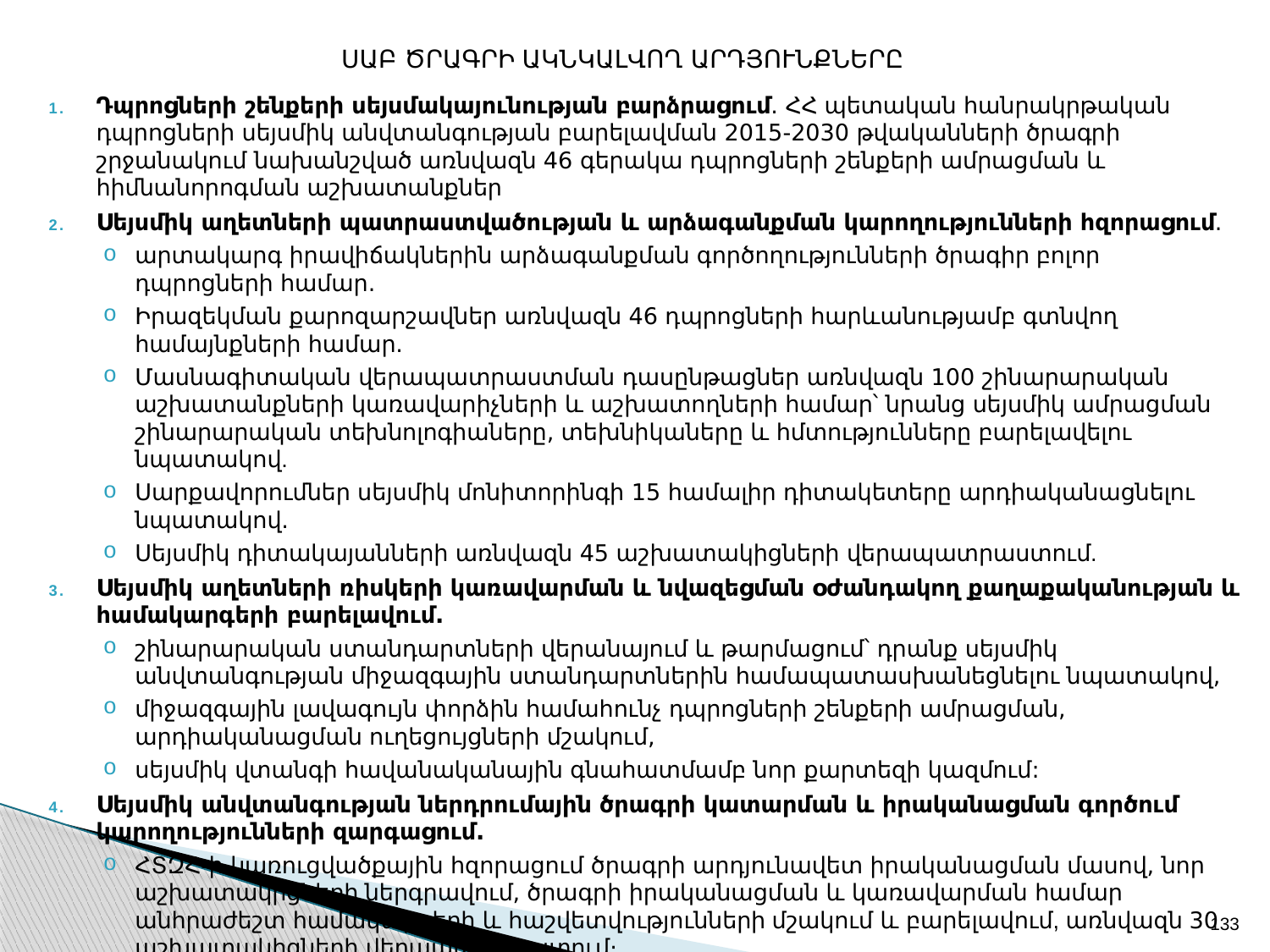

# ՍԱԲ ԾՐԱԳՐԻ ԱԿՆԿԱԼՎՈՂ ԱՐԴՅՈՒՆՔՆԵՐԸ
Դպրոցների շենքերի սեյսմակայունության բարձրացում. ՀՀ պետական հանրակրթական դպրոցների սեյսմիկ անվտանգության բարելավման 2015-2030 թվականների ծրագրի շրջանակում նախանշված առնվազն 46 գերակա դպրոցների շենքերի ամրացման և հիմնանորոգման աշխատանքներ
Սեյսմիկ աղետների պատրաստվածության և արձագանքման կարողությունների հզորացում.
արտակարգ իրավիճակներին արձագանքման գործողությունների ծրագիր բոլոր դպրոցների համար.
Իրազեկման քարոզարշավներ առնվազն 46 դպրոցների հարևանությամբ գտնվող համայնքների համար.
Մասնագիտական վերապատրաստման դասընթացներ առնվազն 100 շինարարական աշխատանքների կառավարիչների և աշխատողների համար՝ նրանց սեյսմիկ ամրացման շինարարական տեխնոլոգիաները, տեխնիկաները և հմտությունները բարելավելու նպատակով.
Սարքավորումներ սեյսմիկ մոնիտորինգի 15 համալիր դիտակետերը արդիականացնելու նպատակով.
Սեյսմիկ դիտակայանների առնվազն 45 աշխատակիցների վերապատրաստում.
Սեյսմիկ աղետների ռիսկերի կառավարման և նվազեցման օժանդակող քաղաքականության և համակարգերի բարելավում.
շինարարական ստանդարտների վերանայում և թարմացում՝ դրանք սեյսմիկ անվտանգության միջազգային ստանդարտներին համապատասխանեցնելու նպատակով,
միջազգային լավագույն փորձին համահունչ դպրոցների շենքերի ամրացման, արդիականացման ուղեցույցների մշակում,
սեյսմիկ վտանգի հավանականային գնահատմամբ նոր քարտեզի կազմում:
Սեյսմիկ անվտանգության ներդրումային ծրագրի կատարման և իրականացման գործում կարողությունների զարգացում.
ՀՏԶՀ-ի կառուցվածքային հզորացում ծրագրի արդյունավետ իրականացման մասով, նոր աշխատակիցների ներգրավում, ծրագրի իրականացման և կառավարման համար անհրաժեշտ համակարգերի և հաշվետվությունների մշակում և բարելավում, առնվազն 30 աշխատակիցների վերապատրաստում։
133